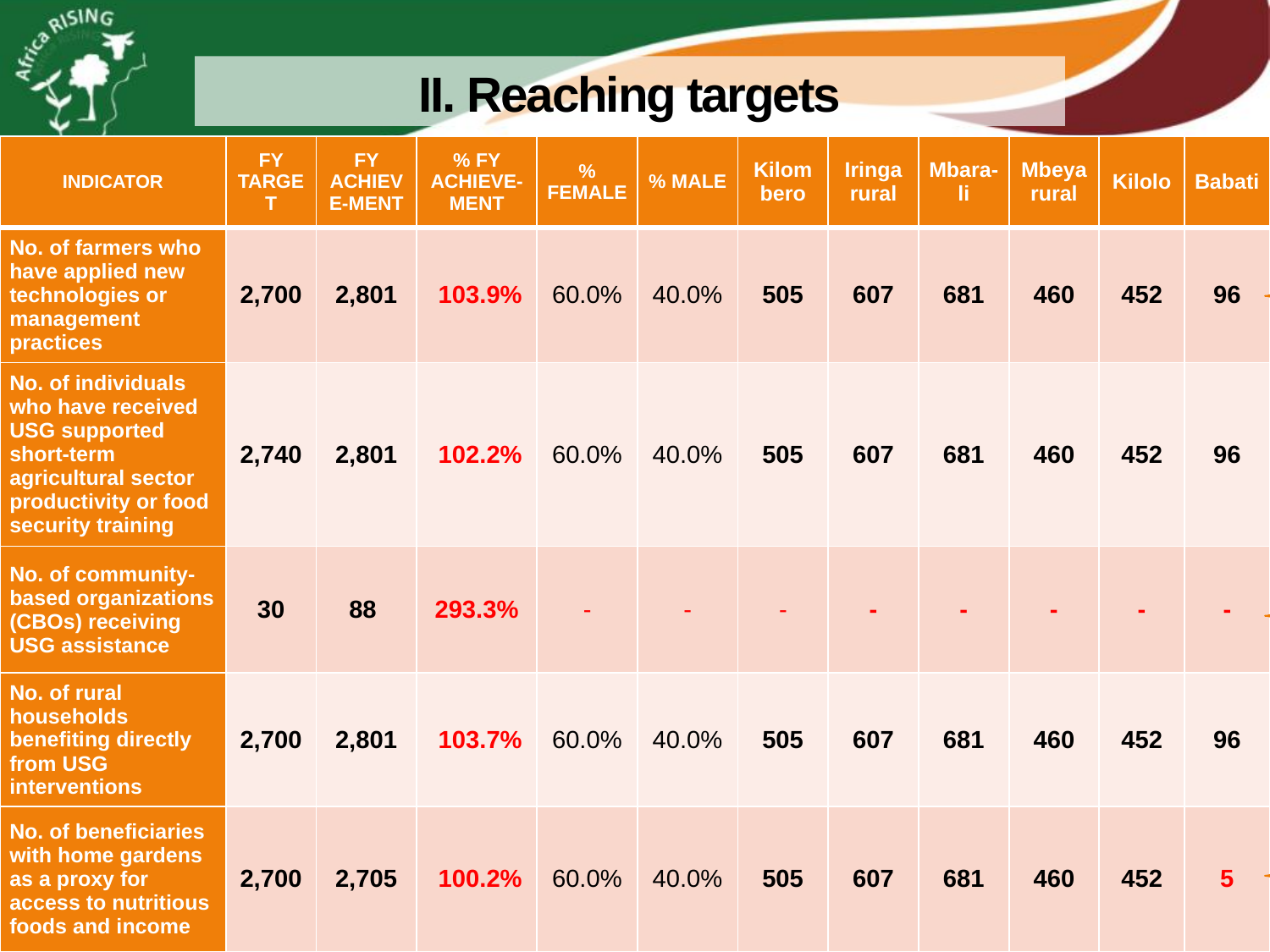

II. Reaching targets
| INDICATOR | FY TARGET | FY ACHIEVE-MENT | % FY ACHIEVE-MENT | % FEMALE | % MALE | Kilombero | Iringa rural | Mbara-li | Mbeya rural | Kilolo | Babati |
| --- | --- | --- | --- | --- | --- | --- | --- | --- | --- | --- | --- |
| No. of farmers who have applied new technologies or management practices | 2,700 | 2,801 | 103.9% | 60.0% | 40.0% | 505 | 607 | 681 | 460 | 452 | 96 |
| No. of individuals who have received USG supported short-term agricultural sector productivity or food security training | 2,740 | 2,801 | 102.2% | 60.0% | 40.0% | 505 | 607 | 681 | 460 | 452 | 96 |
| No. of community-based organizations (CBOs) receiving USG assistance | 30 | 88 | 293.3% | - | - | - | - | - | - | - | - |
| No. of rural households benefiting directly from USG interventions | 2,700 | 2,801 | 103.7% | 60.0% | 40.0% | 505 | 607 | 681 | 460 | 452 | 96 |
| No. of beneficiaries with home gardens as a proxy for access to nutritious foods and income | 2,700 | 2,705 | 100.2% | 60.0% | 40.0% | 505 | 607 | 681 | 460 | 452 | 5 |
Include 5 net houses in 5 AR mother project villages in Babati

Includes number of partnerships, villages, groups etc
Equivalent to Number of seed kits distributed